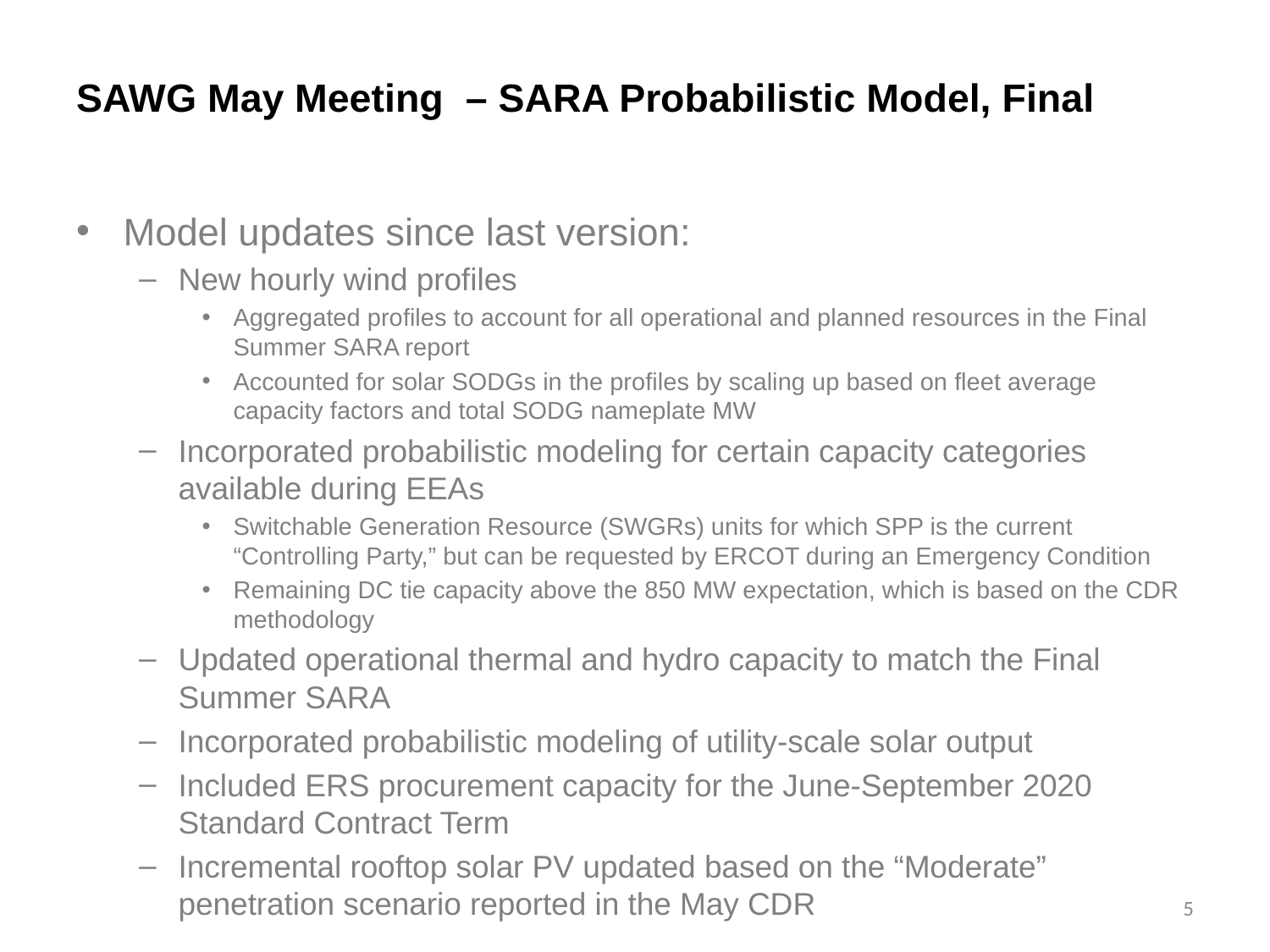

# SAWG May Meeting  – SARA Probabilistic Model, Final
Model updates since last version:
New hourly wind profiles
Aggregated profiles to account for all operational and planned resources in the Final Summer SARA report
Accounted for solar SODGs in the profiles by scaling up based on fleet average capacity factors and total SODG nameplate MW
Incorporated probabilistic modeling for certain capacity categories available during EEAs
Switchable Generation Resource (SWGRs) units for which SPP is the current “Controlling Party,” but can be requested by ERCOT during an Emergency Condition
Remaining DC tie capacity above the 850 MW expectation, which is based on the CDR methodology
Updated operational thermal and hydro capacity to match the Final Summer SARA
Incorporated probabilistic modeling of utility-scale solar output
Included ERS procurement capacity for the June-September 2020 Standard Contract Term
Incremental rooftop solar PV updated based on the “Moderate” penetration scenario reported in the May CDR

5